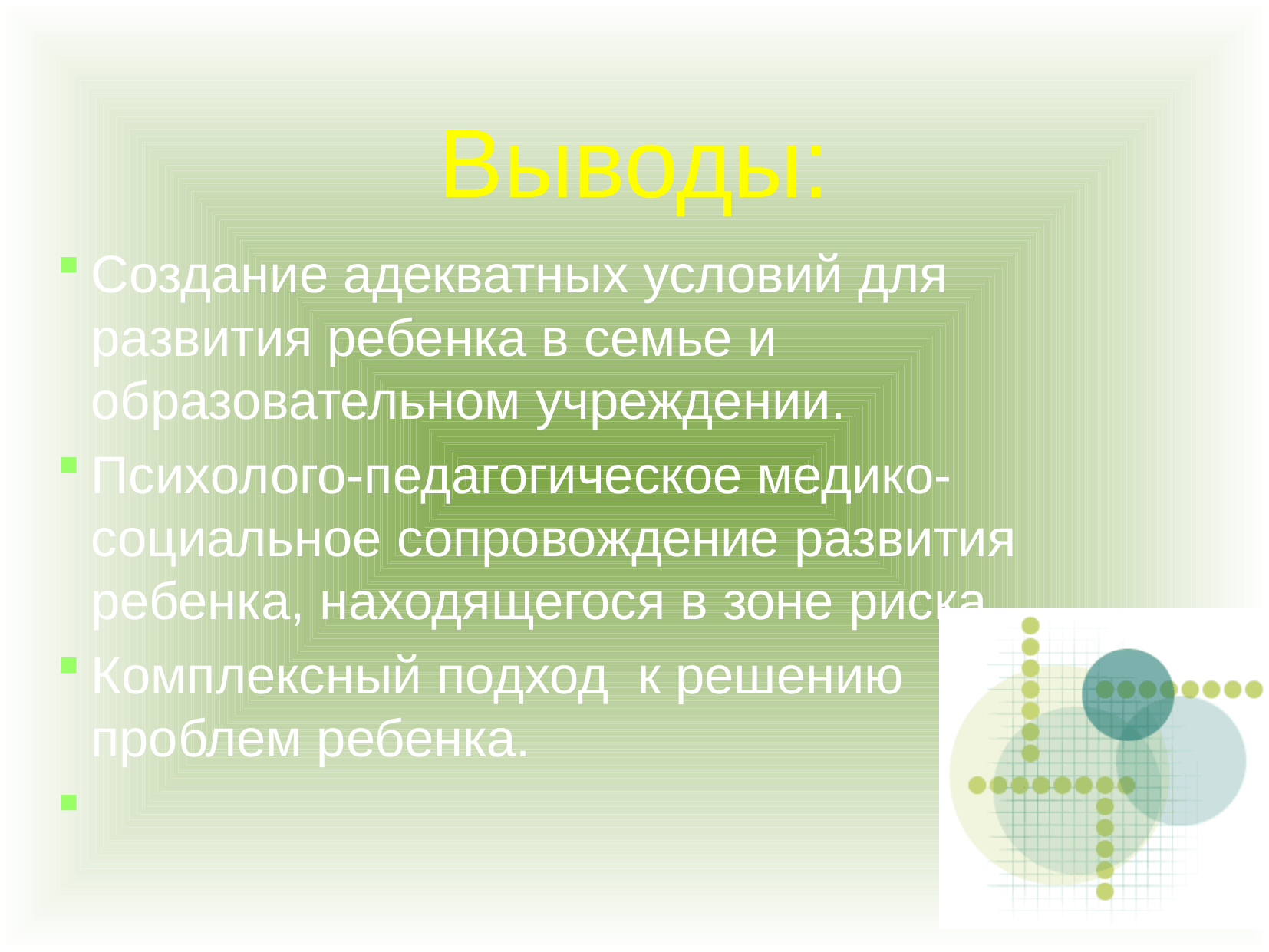

Создание адекватных условий для развития ребенка в семье и образовательном учреждении.
Психолого-педагогическое медико-социальное сопровождение развития ребенка, находящегося в зоне риска.
Комплексный подход  к решению проблем ребенка.

# Выводы: